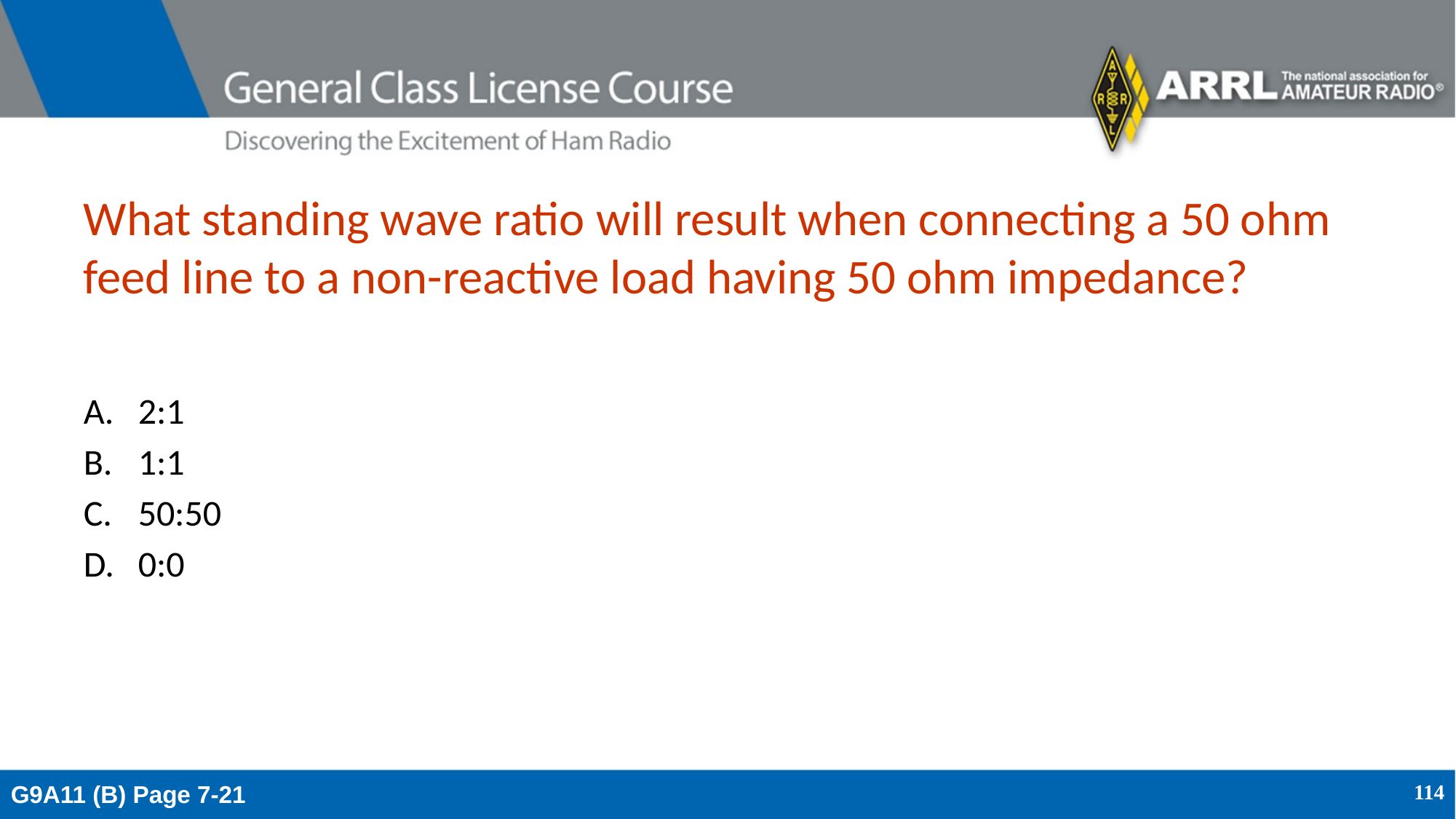

# What standing wave ratio will result when connecting a 50 ohm feed line to a non-reactive load having 50 ohm impedance?
2:1
1:1
50:50
0:0
G9A11 (B) Page 7-21
114